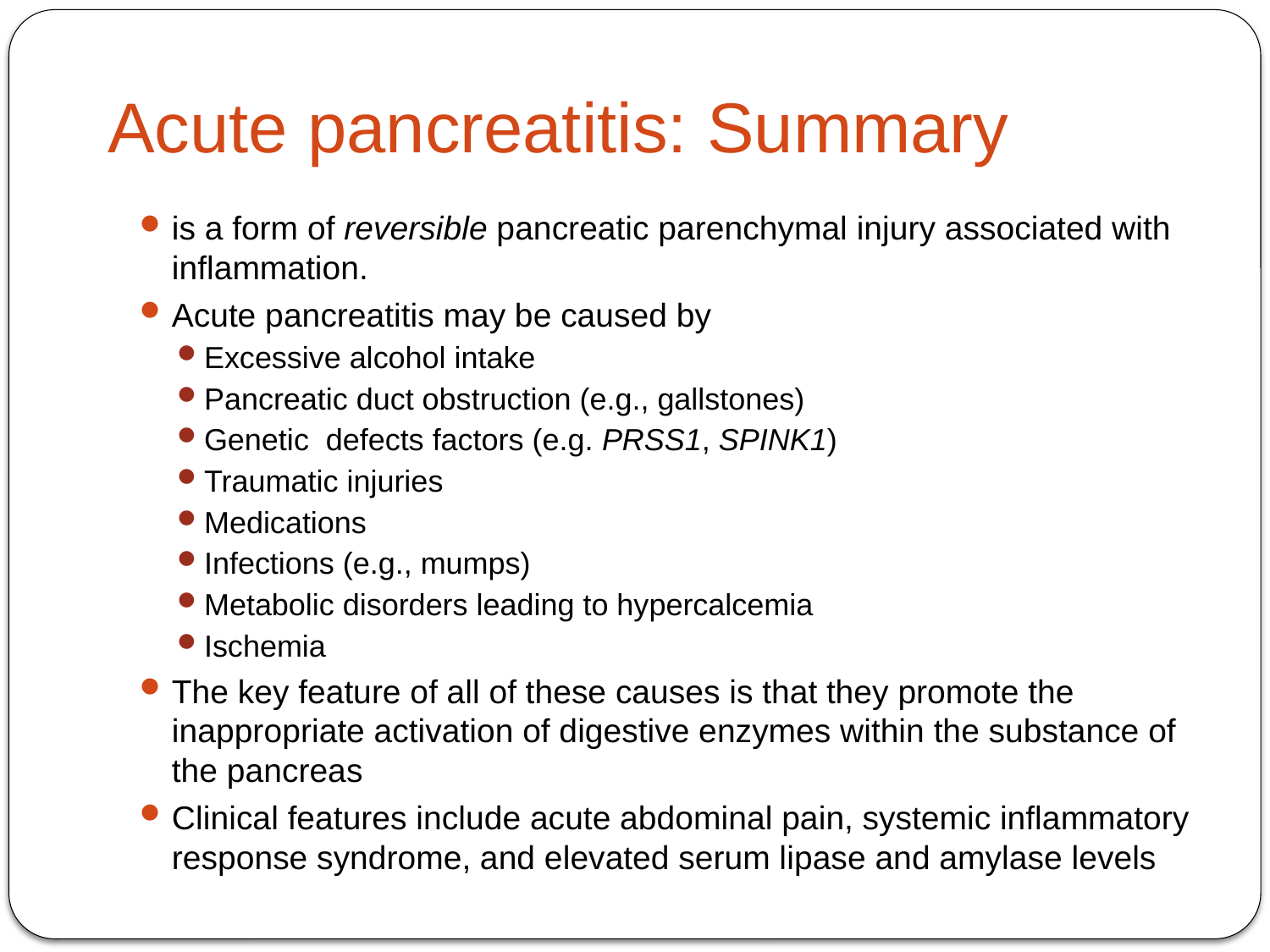

# Acute pancreatitis: Summary
is a form of reversible pancreatic parenchymal injury associated with inflammation.
Acute pancreatitis may be caused by
Excessive alcohol intake
Pancreatic duct obstruction (e.g., gallstones)
Genetic  defects factors (e.g. PRSS1, SPINK1)
Traumatic injuries
Medications
Infections (e.g., mumps)
Metabolic disorders leading to hypercalcemia
Ischemia
The key feature of all of these causes is that they promote the inappropriate activation of digestive enzymes within the substance of the pancreas
Clinical features include acute abdominal pain, systemic inflammatory response syndrome, and elevated serum lipase and amylase levels